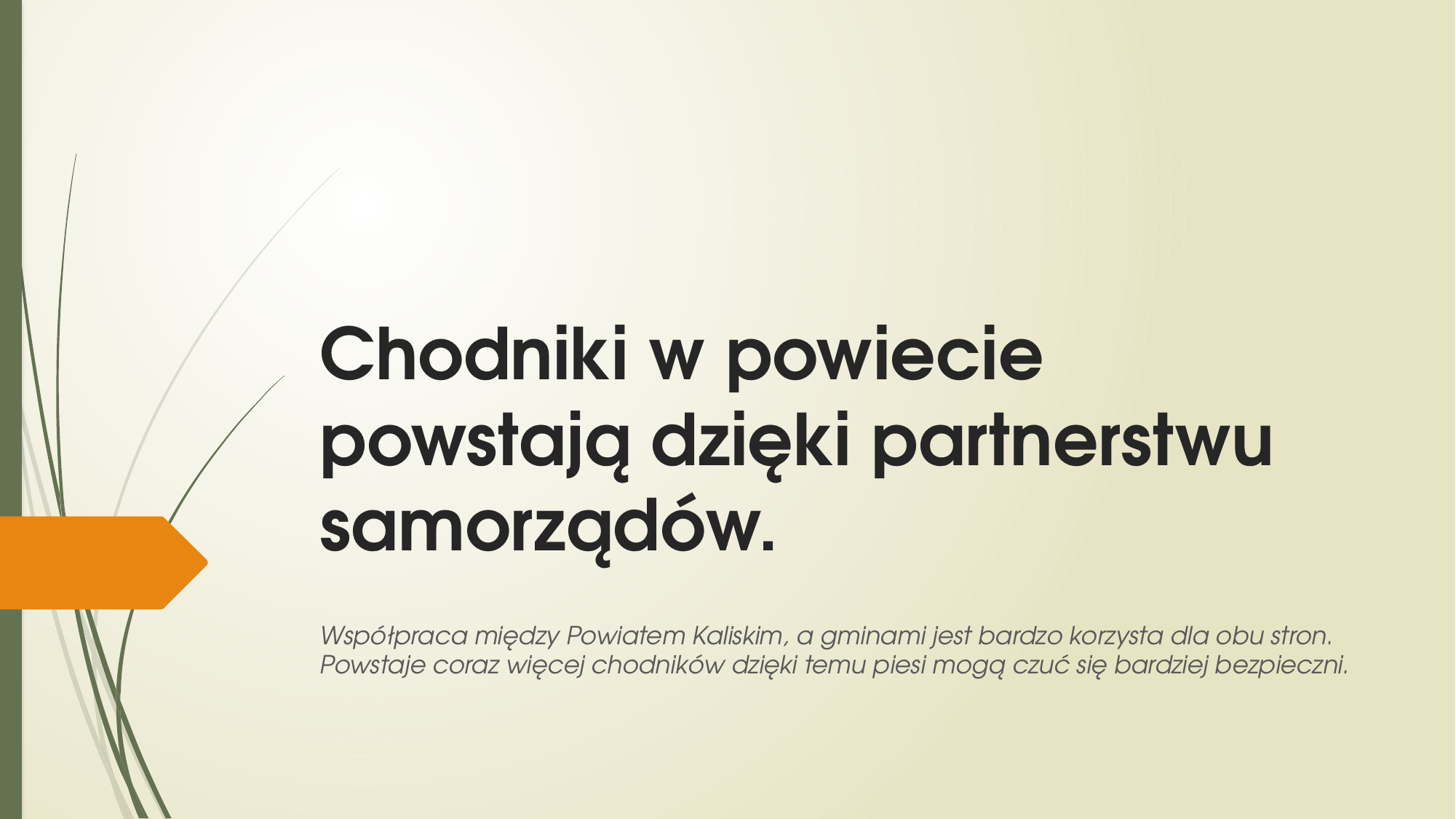

# Chodniki w powiecie powstają dzięki partnerstwu samorządów.

Współpraca między Powiatem Kaliskim, a gminami jest bardzo korzysta dla obu stron. Powstaje coraz więcej chodników dzięki temu piesi mogą czuć się bardziej bezpieczni.